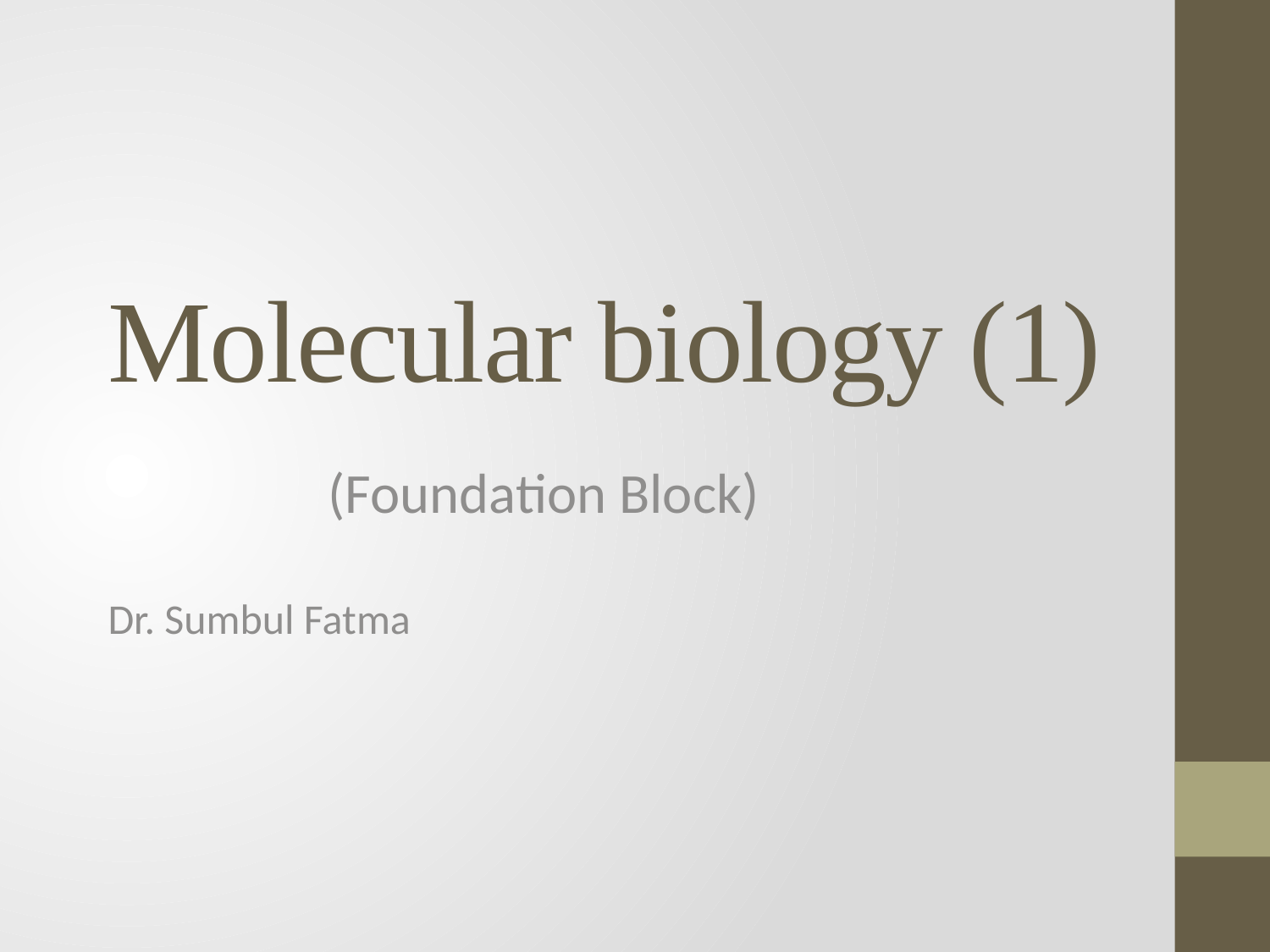

# Molecular biology (1)
(Foundation Block)

Dr. Sumbul Fatma